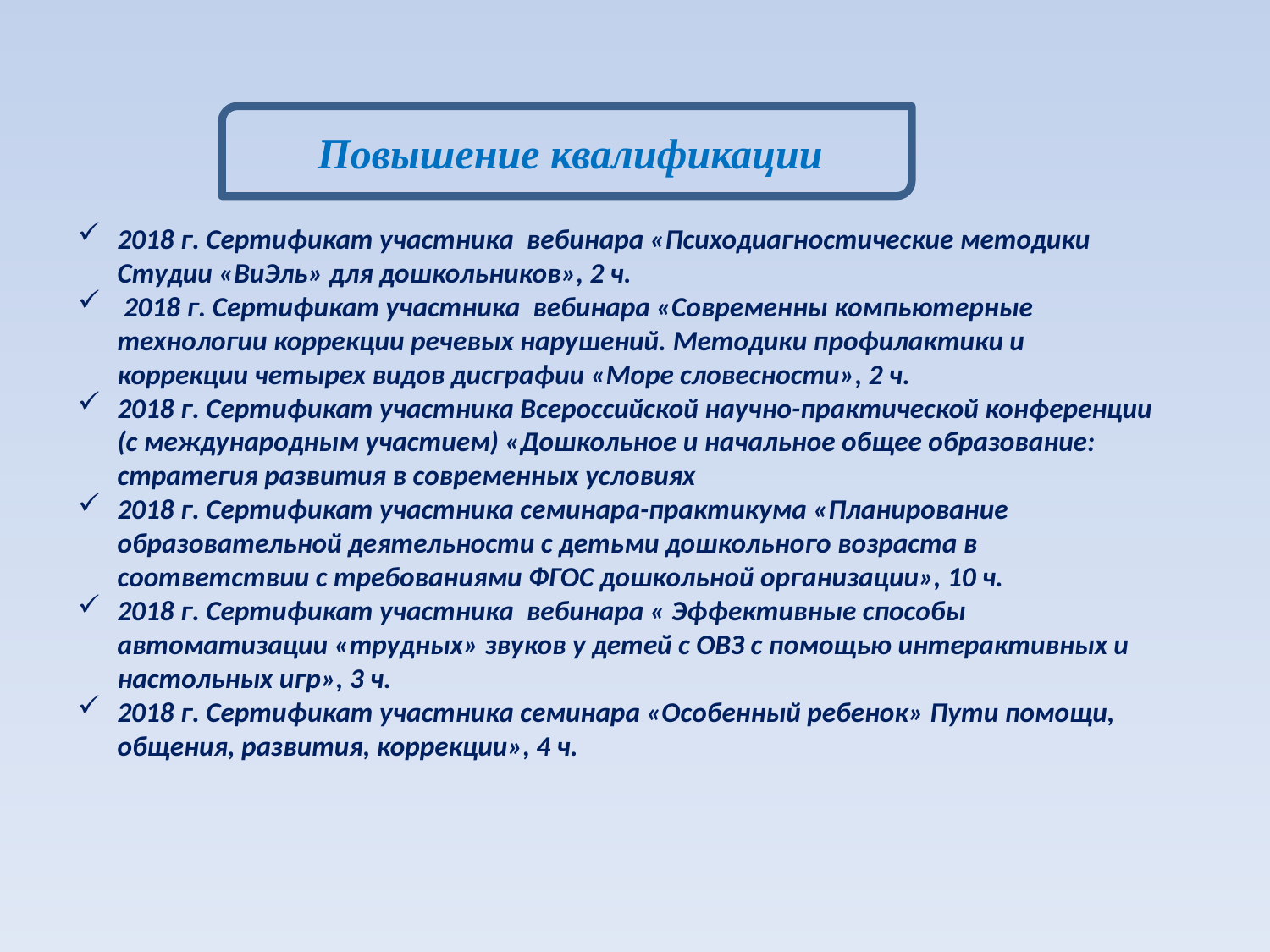

Повышение квалификации
2018 г. Сертификат участника  вебинара «Психодиагностические методики Студии «ВиЭль» для дошкольников», 2 ч.
 2018 г. Сертификат участника  вебинара «Современны компьютерные технологии коррекции речевых нарушений. Методики профилактики и коррекции четырех видов дисграфии «Море словесности», 2 ч.
2018 г. Сертификат участника Всероссийской научно-практической конференции (с международным участием) «Дошкольное и начальное общее образование: стратегия развития в современных условиях
2018 г. Сертификат участника семинара-практикума «Планирование образовательной деятельности с детьми дошкольного возраста в соответствии с требованиями ФГОС дошкольной организации», 10 ч.
2018 г. Сертификат участника  вебинара « Эффективные способы автоматизации «трудных» звуков у детей с ОВЗ с помощью интерактивных и настольных игр», 3 ч.
2018 г. Сертификат участника семинара «Особенный ребенок» Пути помощи, общения, развития, коррекции», 4 ч.